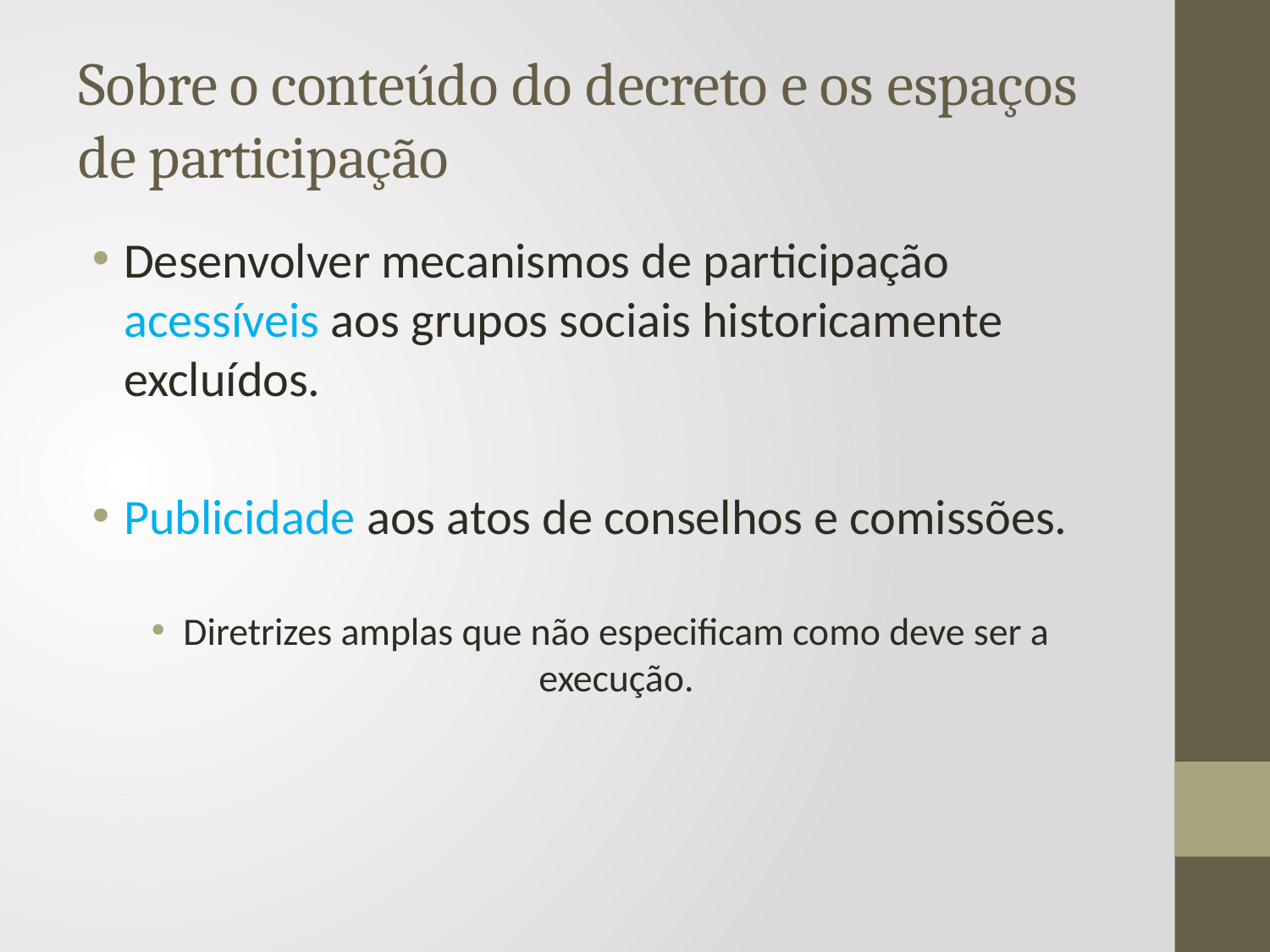

# Sobre o conteúdo do decreto e os espaços de participação
Desenvolver mecanismos de participação acessíveis aos grupos sociais historicamente excluídos.

Publicidade aos atos de conselhos e comissões.

Diretrizes amplas que não especificam como deve ser a execução.